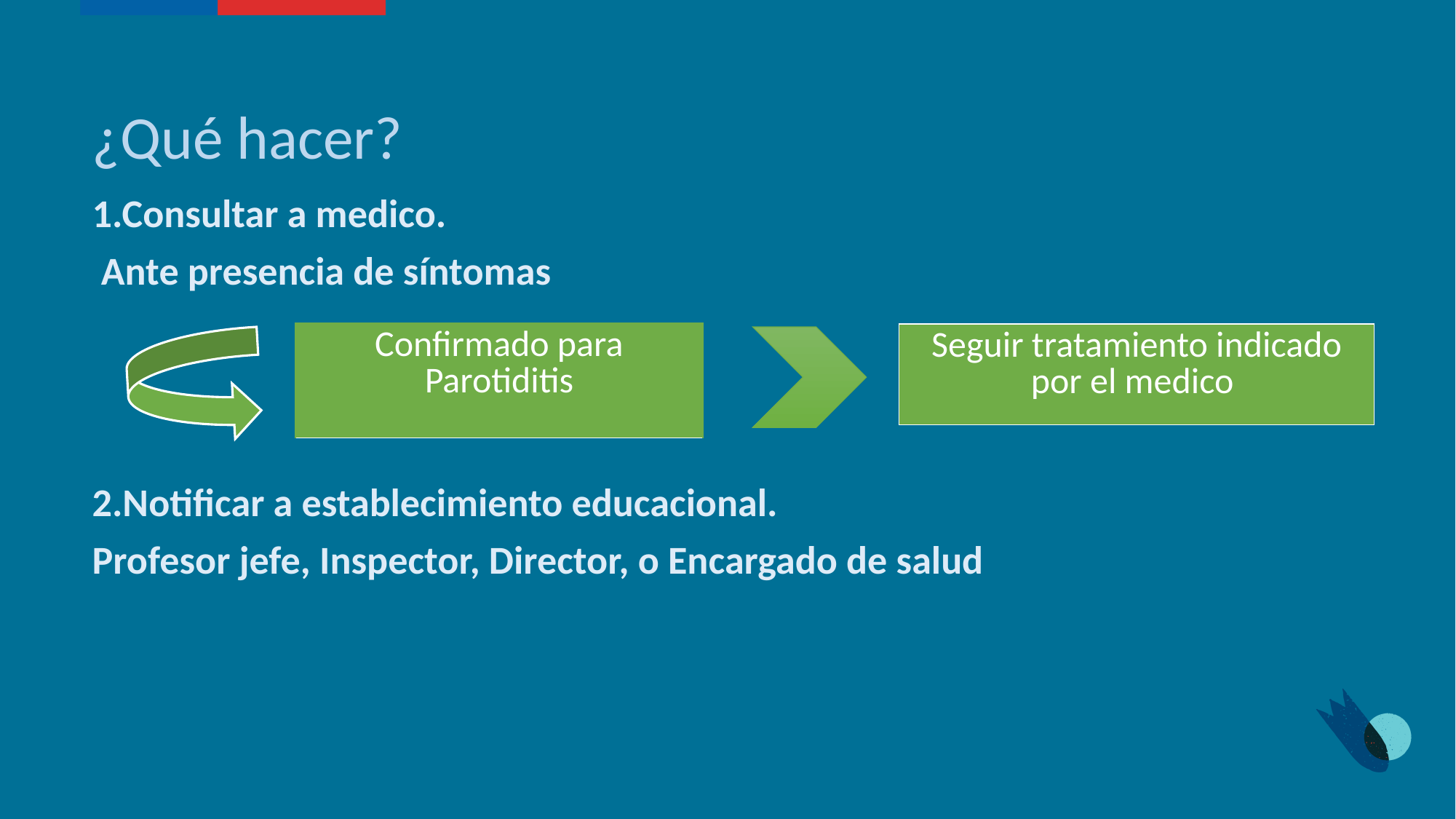

# ¿Qué hacer?
1.Consultar a medico.
 Ante presencia de síntomas

2.Notificar a establecimiento educacional.
Profesor jefe, Inspector, Director, o Encargado de salud

| Confirmado para Parotiditis |
| --- |
| Seguir tratamiento indicado por el medico |
| --- |